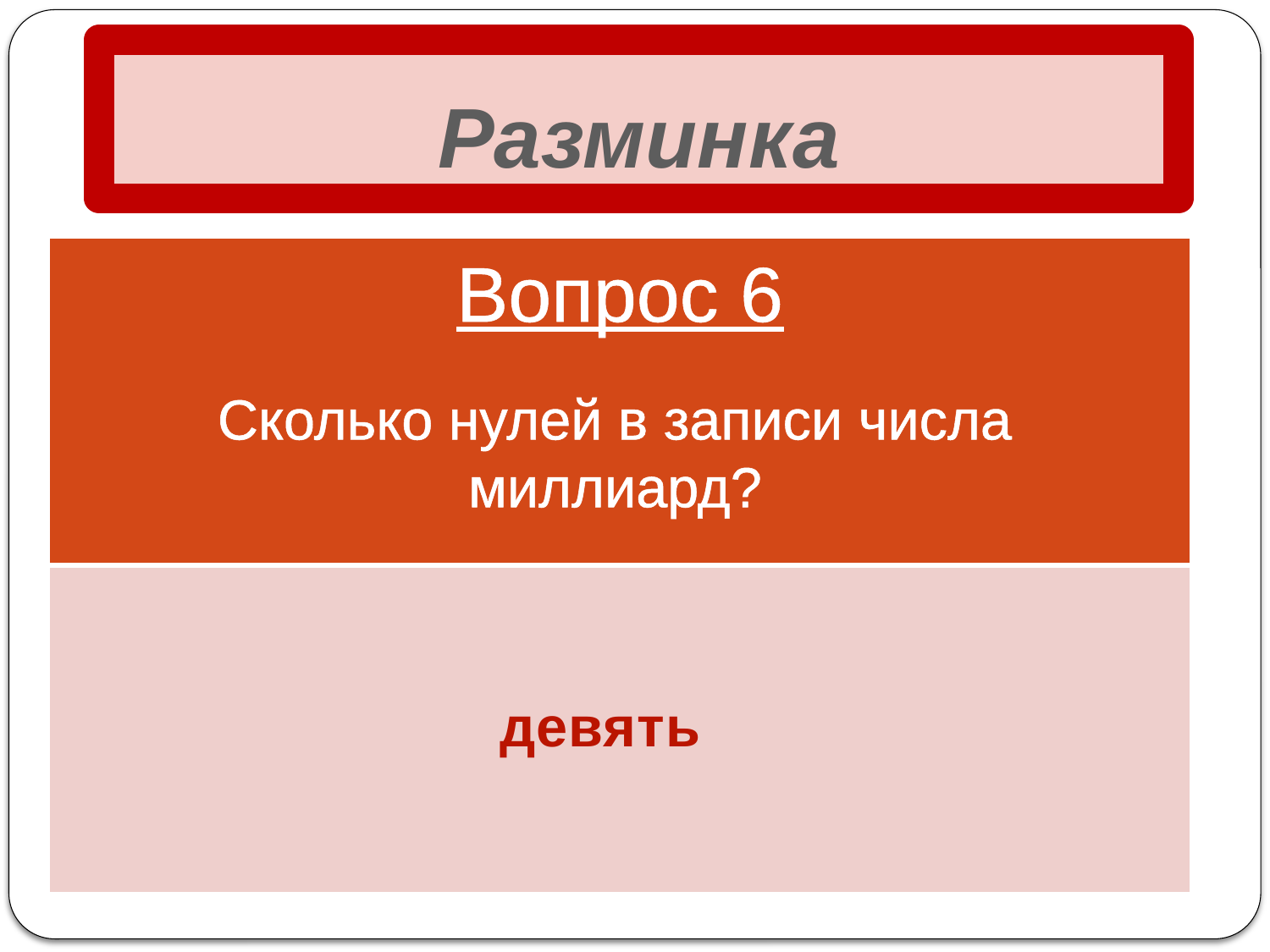

# Разминка
Вопрос 6
|  |
| --- |
|  |
Сколько нулей в записи числа миллиард?
девять